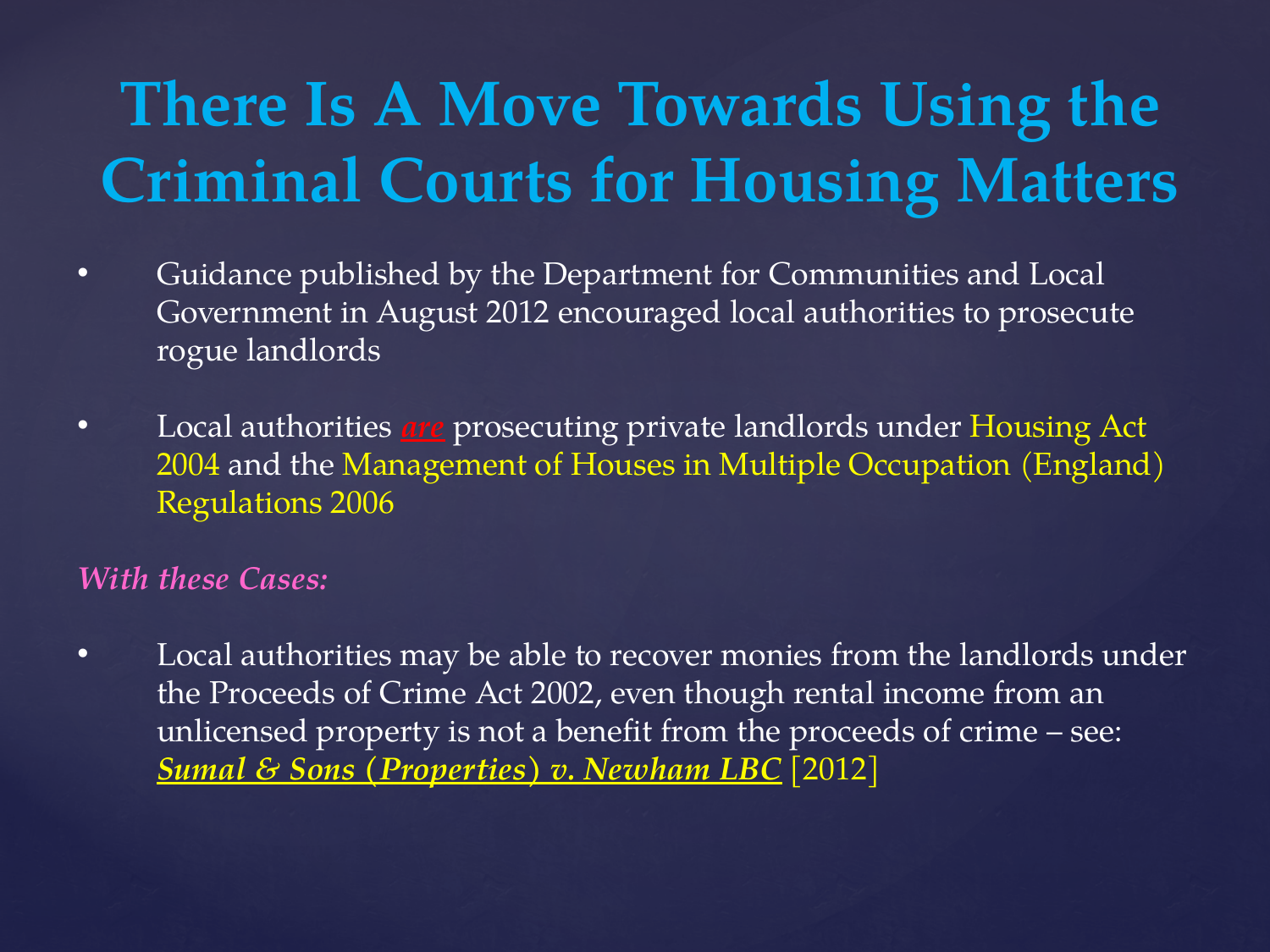

There Is A Move Towards Using the Criminal Courts for Housing Matters

Guidance published by the Department for Communities and Local Government in August 2012 encouraged local authorities to prosecute rogue landlords

Local authorities are prosecuting private landlords under Housing Act 2004 and the Management of Houses in Multiple Occupation (England) Regulations 2006

With these Cases:

Local authorities may be able to recover monies from the landlords under the Proceeds of Crime Act 2002, even though rental income from an unlicensed property is not a benefit from the proceeds of crime – see: Sumal & Sons (Properties) v. Newham LBC [2012]